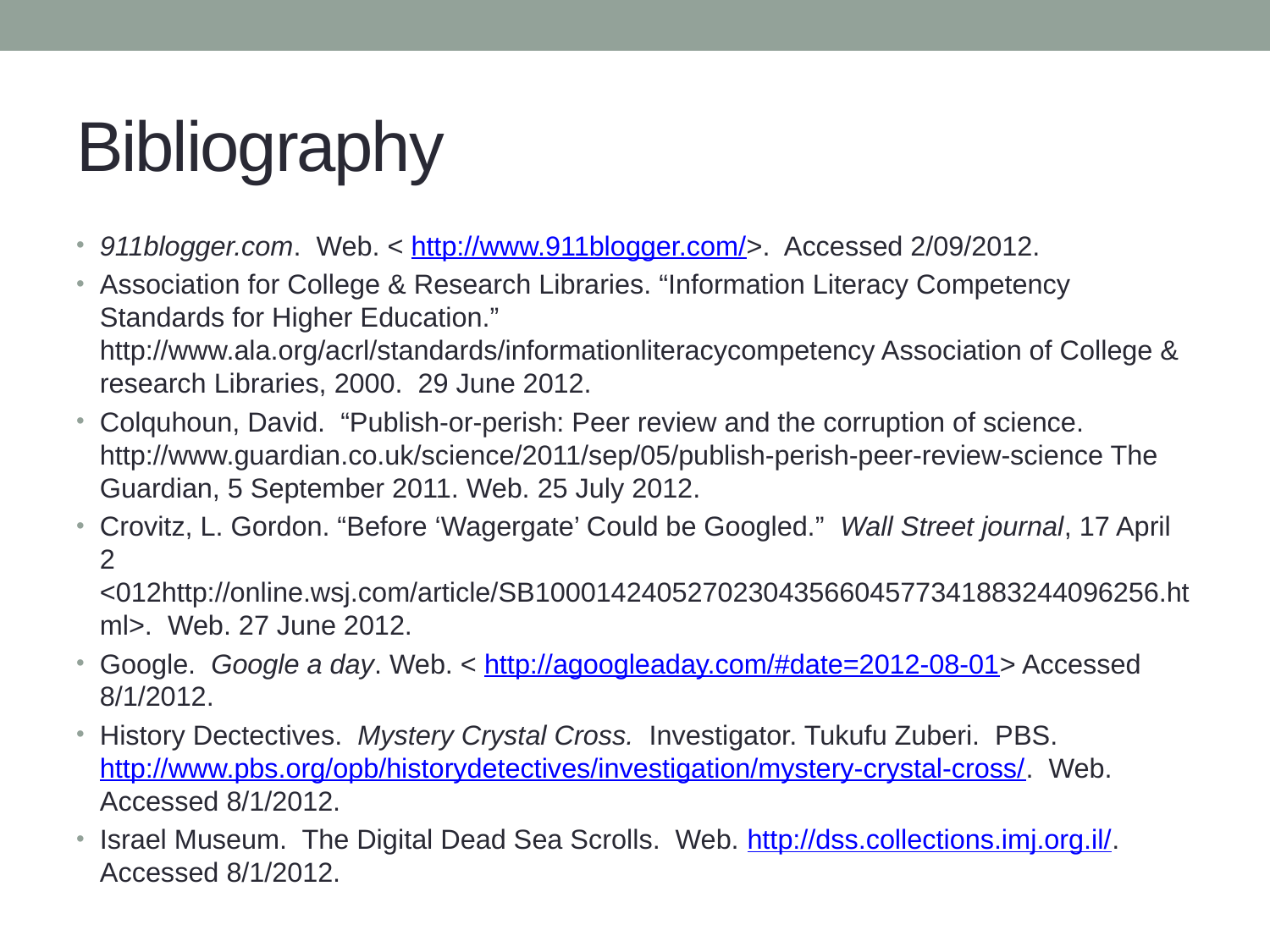

# Bibliography
911blogger.com.  Web. < http://www.911blogger.com/>.  Accessed 2/09/2012.
Association for College & Research Libraries. “Information Literacy Competency Standards for Higher Education.”  http://www.ala.org/acrl/standards/informationliteracycompetency Association of College & research Libraries, 2000.  29 June 2012.
Colquhoun, David.  “Publish-or-perish: Peer review and the corruption of science.  http://www.guardian.co.uk/science/2011/sep/05/publish-perish-peer-review-science The Guardian, 5 September 2011. Web. 25 July 2012.
Crovitz, L. Gordon. “Before ‘Wagergate’ Could be Googled.”  Wall Street journal, 17 April 2 <012http://online.wsj.com/article/SB10001424052702304356604577341883244096256.html>.  Web. 27 June 2012.
Google.  Google a day. Web. < http://agoogleaday.com/#date=2012-08-01> Accessed 8/1/2012.
History Dectectives.  Mystery Crystal Cross.  Investigator. Tukufu Zuberi.  PBS.  http://www.pbs.org/opb/historydetectives/investigation/mystery-crystal-cross/.  Web.  Accessed 8/1/2012.
Israel Museum.  The Digital Dead Sea Scrolls.  Web. http://dss.collections.imj.org.il/.  Accessed 8/1/2012.